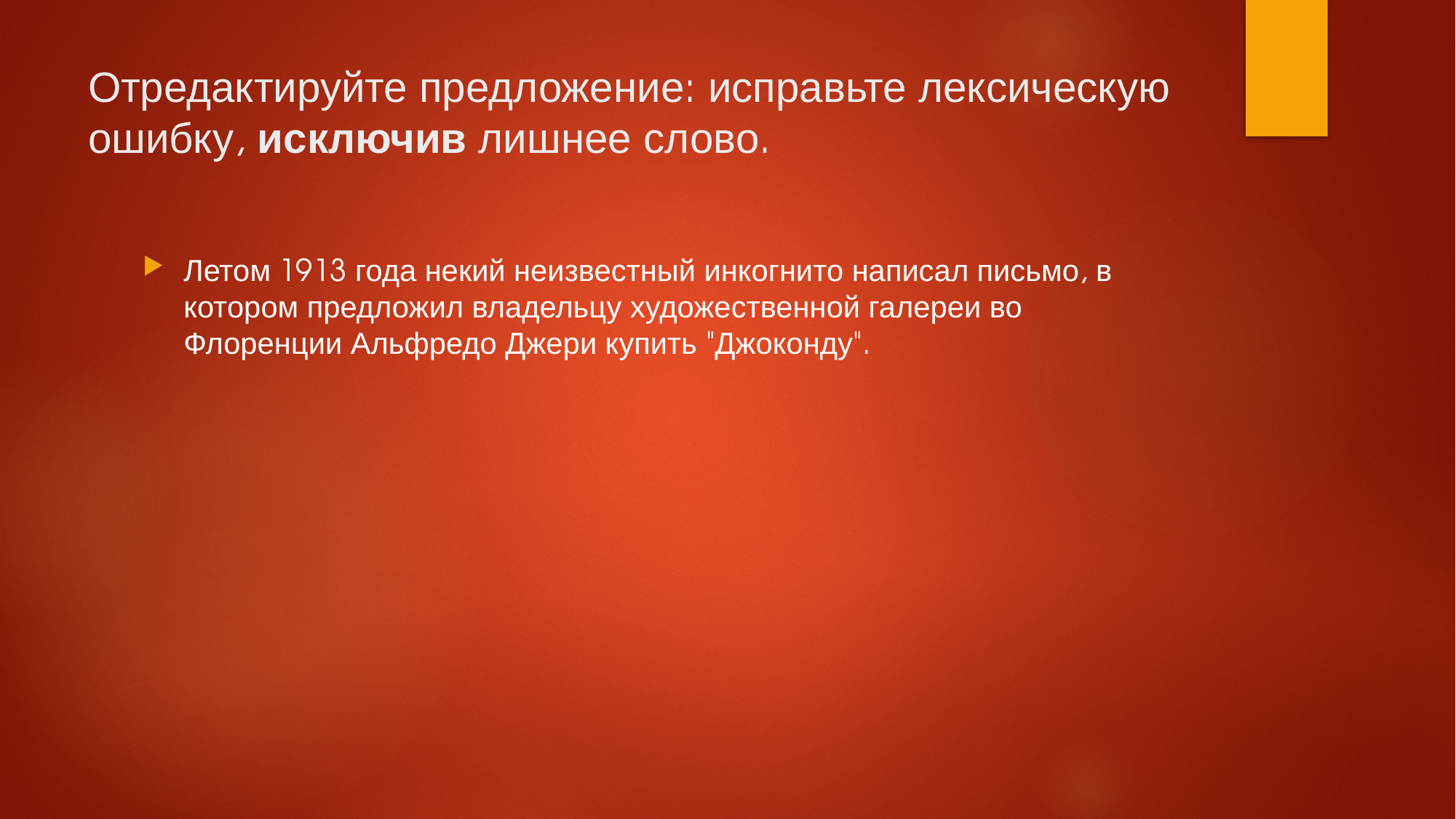

# Отредактируйте предложение: исправьте лексическую ошибку, исключив лишнее слово.
Летом 1913 года некий неизвестный инкогнито написал письмо, в котором предложил владельцу художественной галереи во Флоренции Альфредо Джери купить "Джоконду".